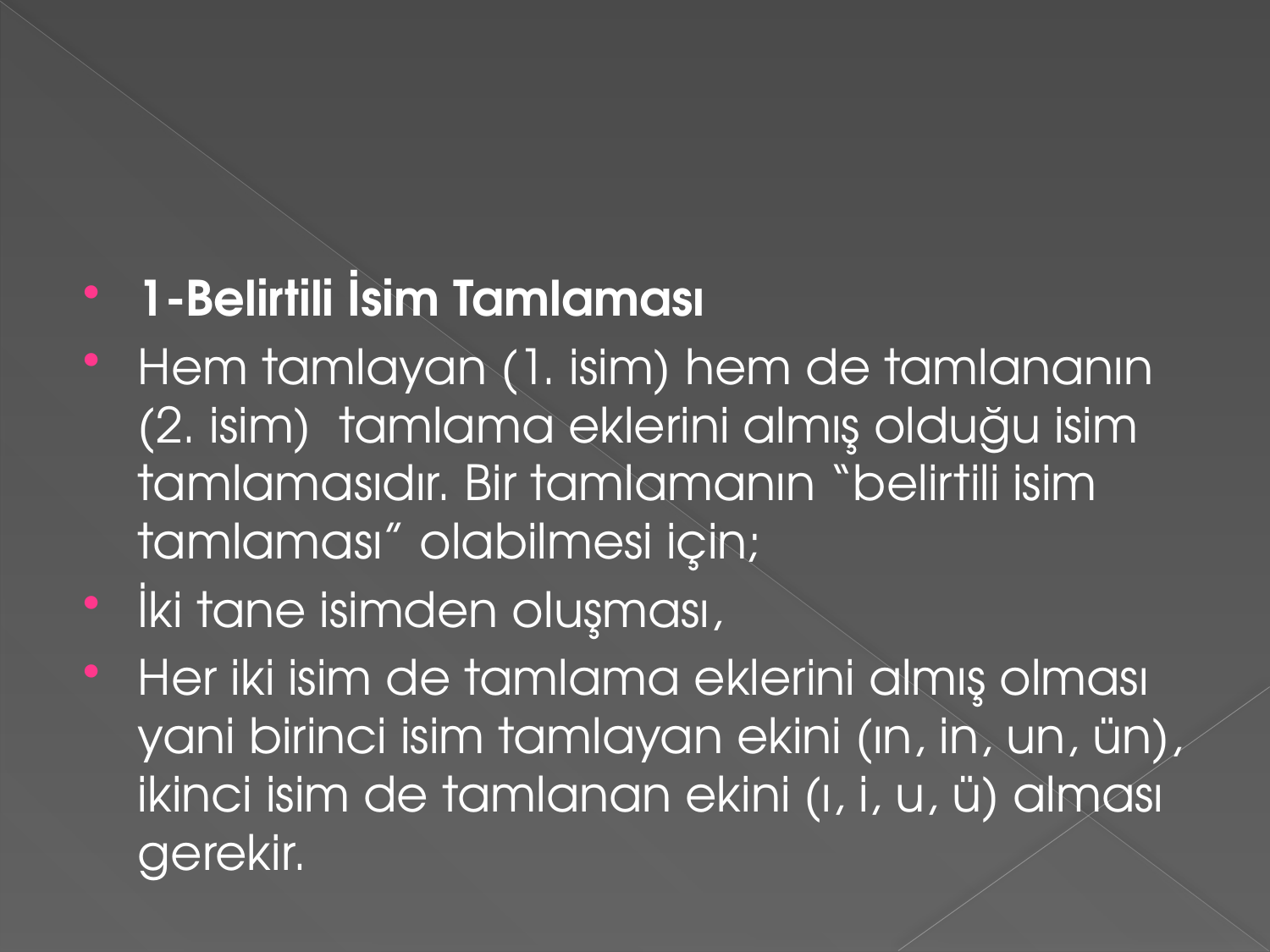

#
1-Belirtili İsim Tamlaması
Hem tamlayan (1. isim) hem de tamlananın (2. isim)  tamlama eklerini almış olduğu isim tamlamasıdır. Bir tamlamanın “belirtili isim tamlaması” olabilmesi için;
İki tane isimden oluşması,
Her iki isim de tamlama eklerini almış olması yani birinci isim tamlayan ekini (ın, in, un, ün), ikinci isim de tamlanan ekini (ı, i, u, ü) alması gerekir.